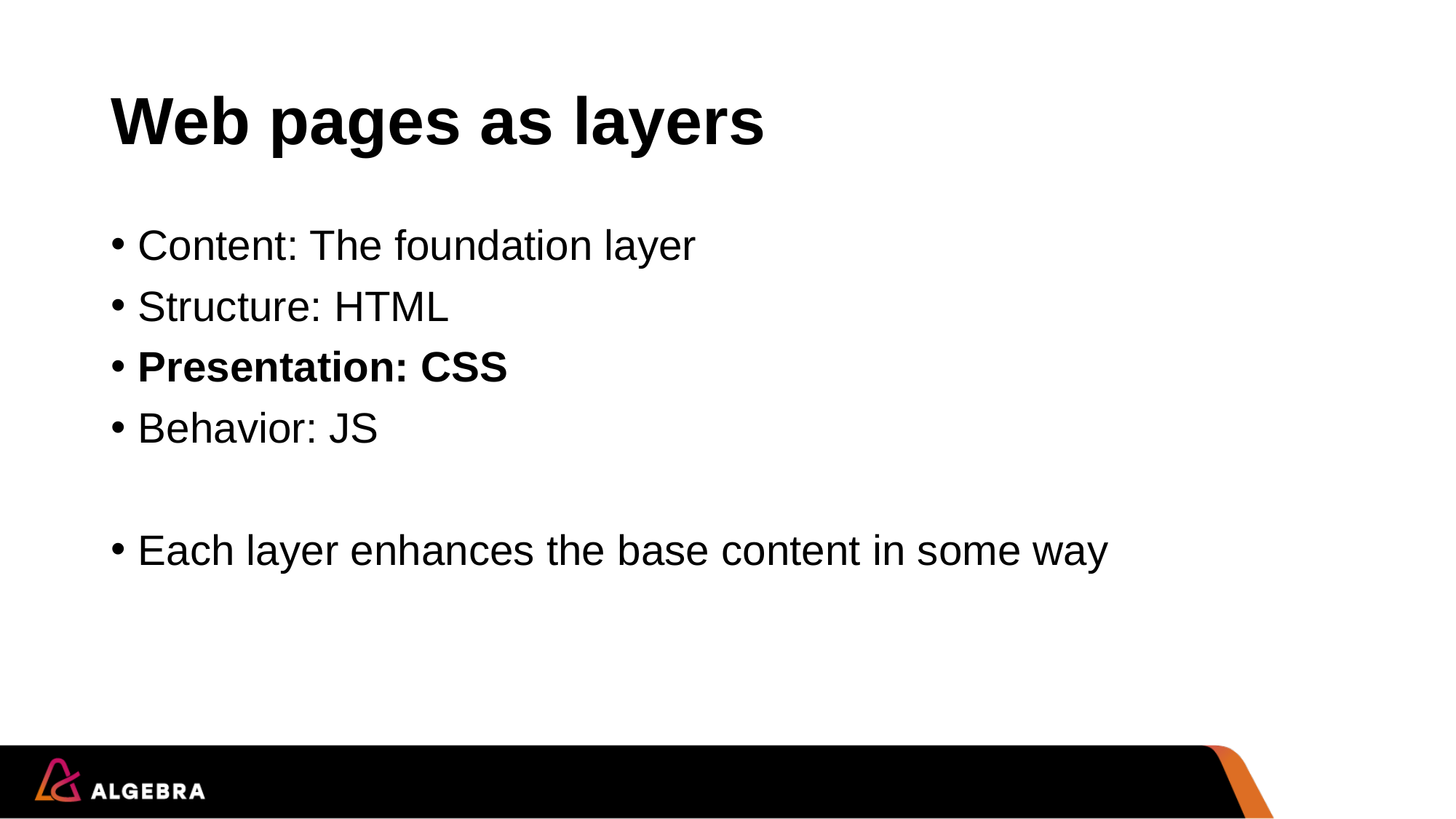

# Web pages as layers
Content: The foundation layer
Structure: HTML
Presentation: CSS
Behavior: JS

Each layer enhances the base content in some way